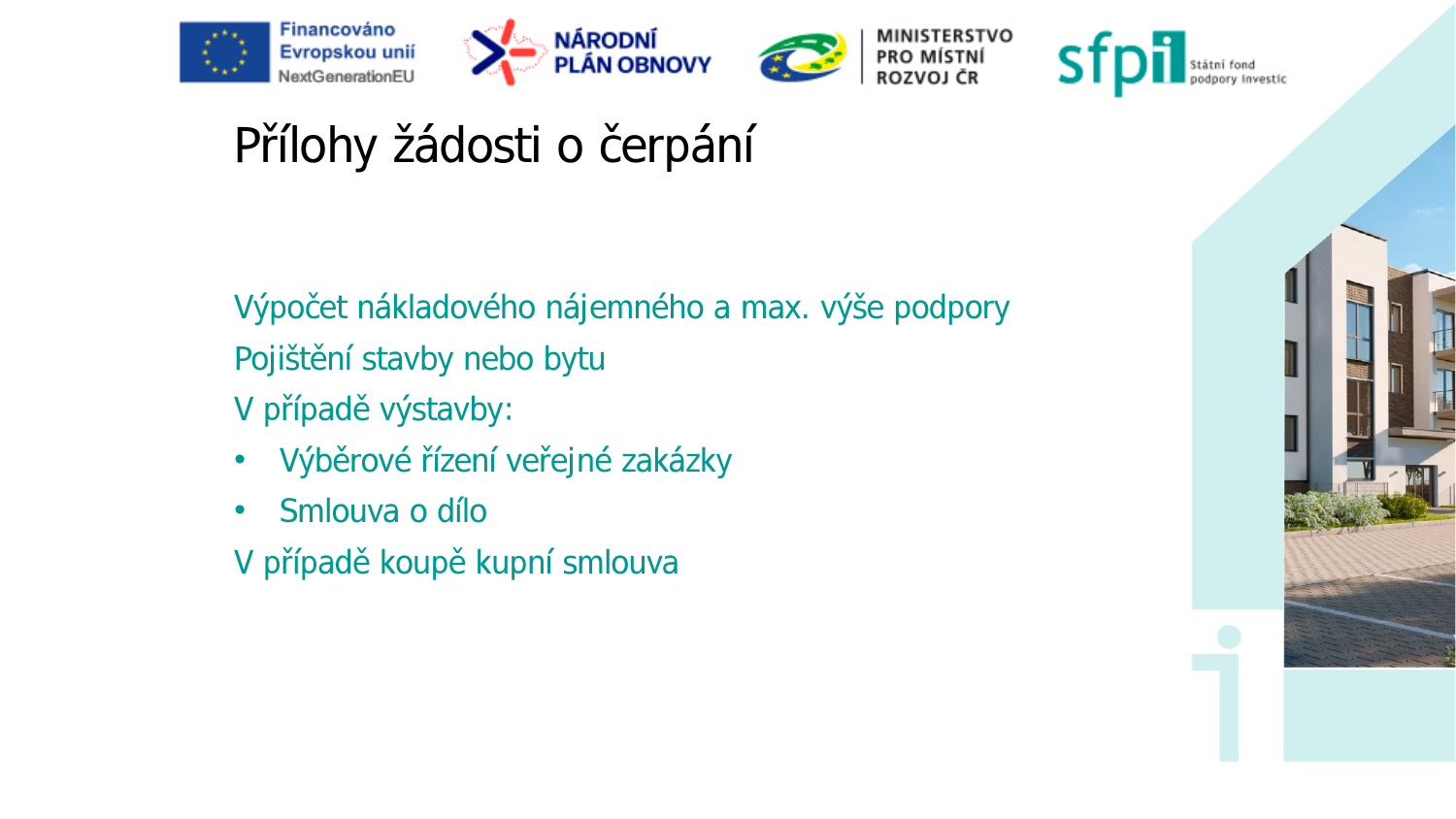

# Přílohy žádosti o čerpání
Výpočet nákladového nájemného a max. výše podpory
Pojištění stavby nebo bytu
V případě výstavby:
Výběrové řízení veřejné zakázky
Smlouva o dílo
V případě koupě kupní smlouva